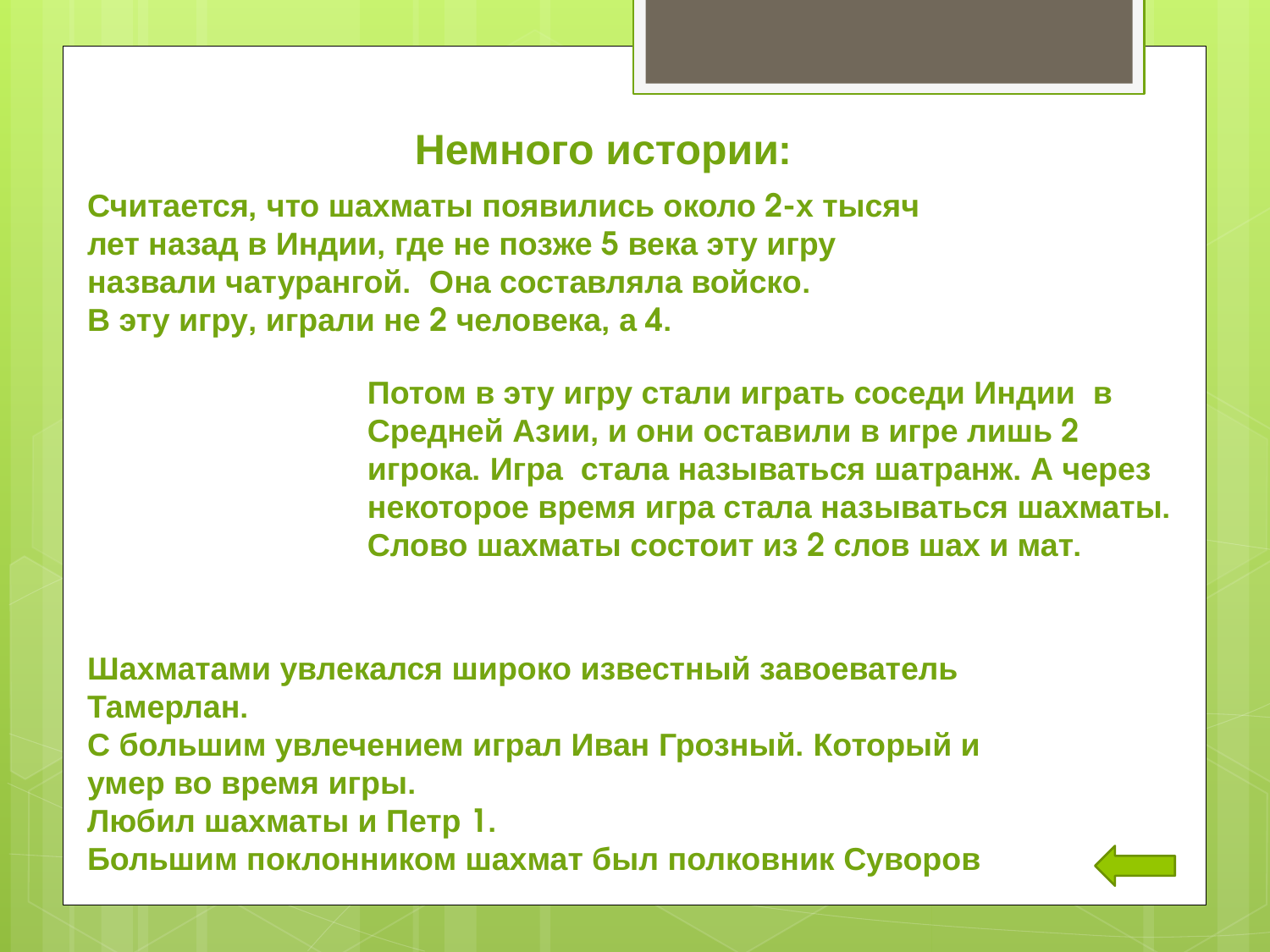

Немного истории:
Считается, что шахматы появились около 2-х тысяч лет назад в Индии, где не позже 5 века эту игру назвали чатурангой.  Она составляла войско.
В эту игру, играли не 2 человека, а 4.
Потом в эту игру стали играть соседи Индии  в Средней Азии, и они оставили в игре лишь 2 игрока. Игра  стала называться шатранж. А через некоторое время игра стала называться шахматы. Слово шахматы состоит из 2 слов шах и мат.
Шахматами увлекался широко известный завоеватель Тамерлан.
С большим увлечением играл Иван Грозный. Который и умер во время игры.
Любил шахматы и Петр 1.
Большим поклонником шахмат был полковник Суворов